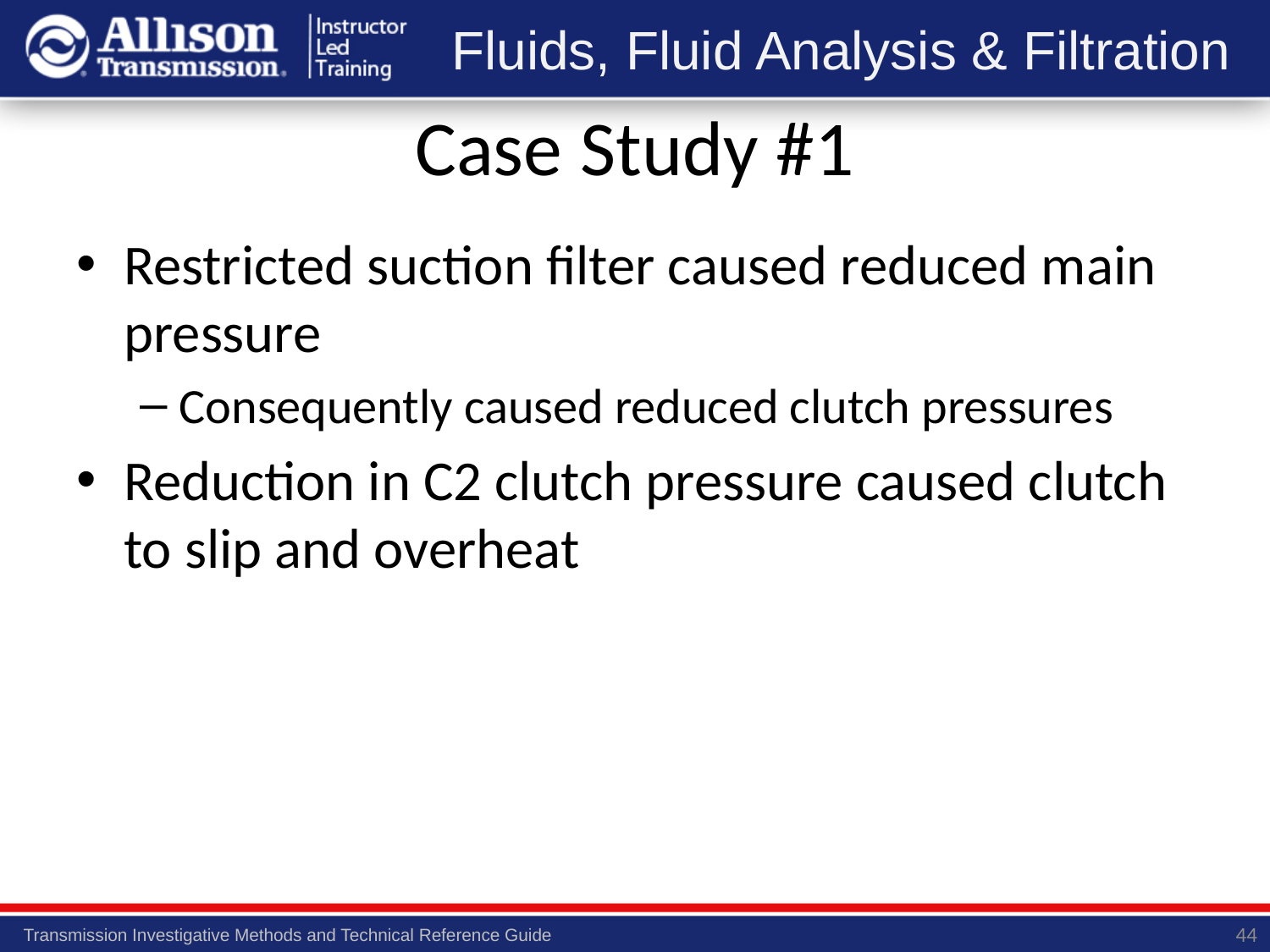

# Case Study #1
Restricted suction filter caused reduced main pressure
Consequently caused reduced clutch pressures
Reduction in C2 clutch pressure caused clutch to slip and overheat

44